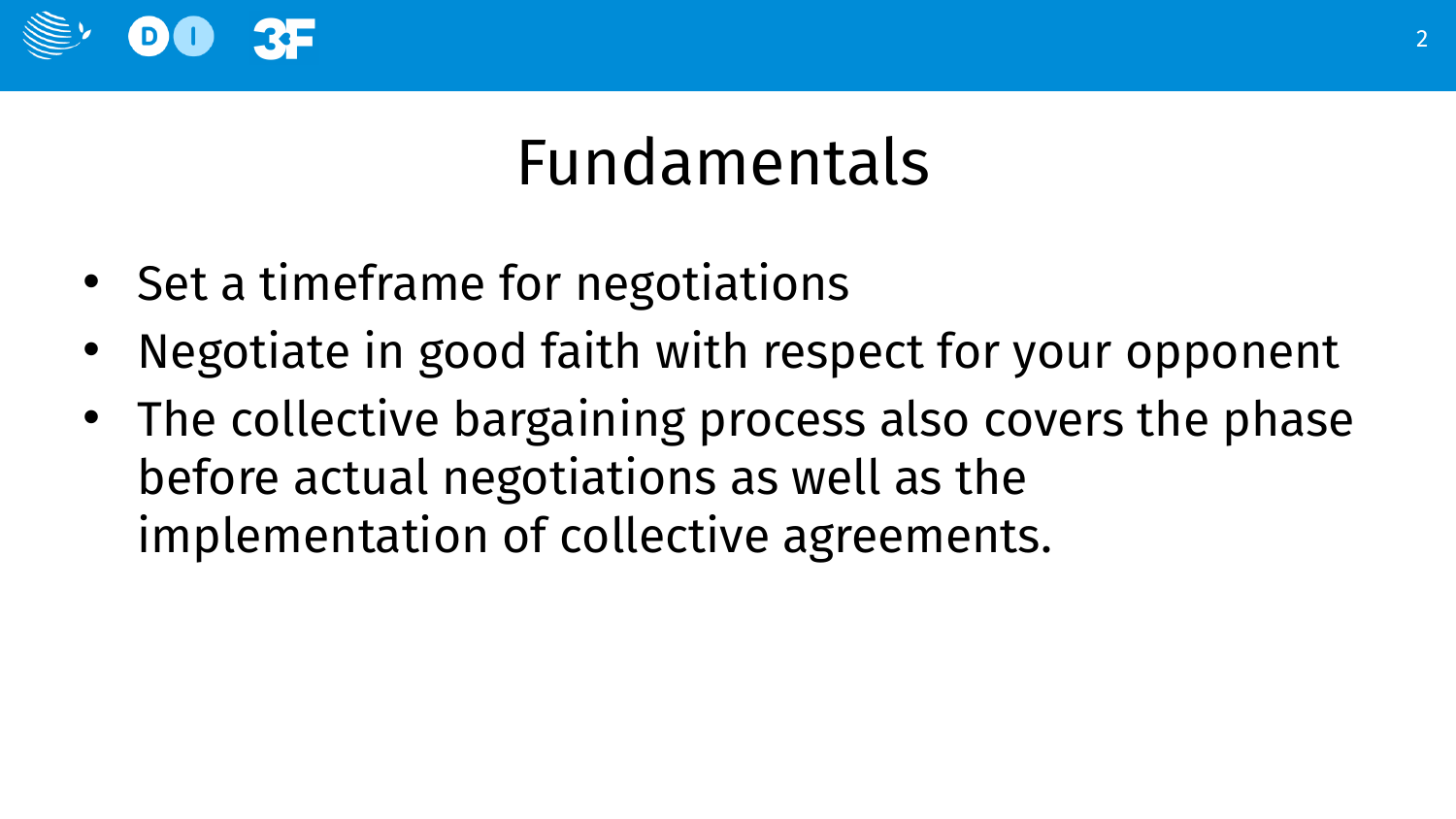

2
# Fundamentals
Set a timeframe for negotiations
Negotiate in good faith with respect for your opponent
The collective bargaining process also covers the phase before actual negotiations as well as the implementation of collective agreements.